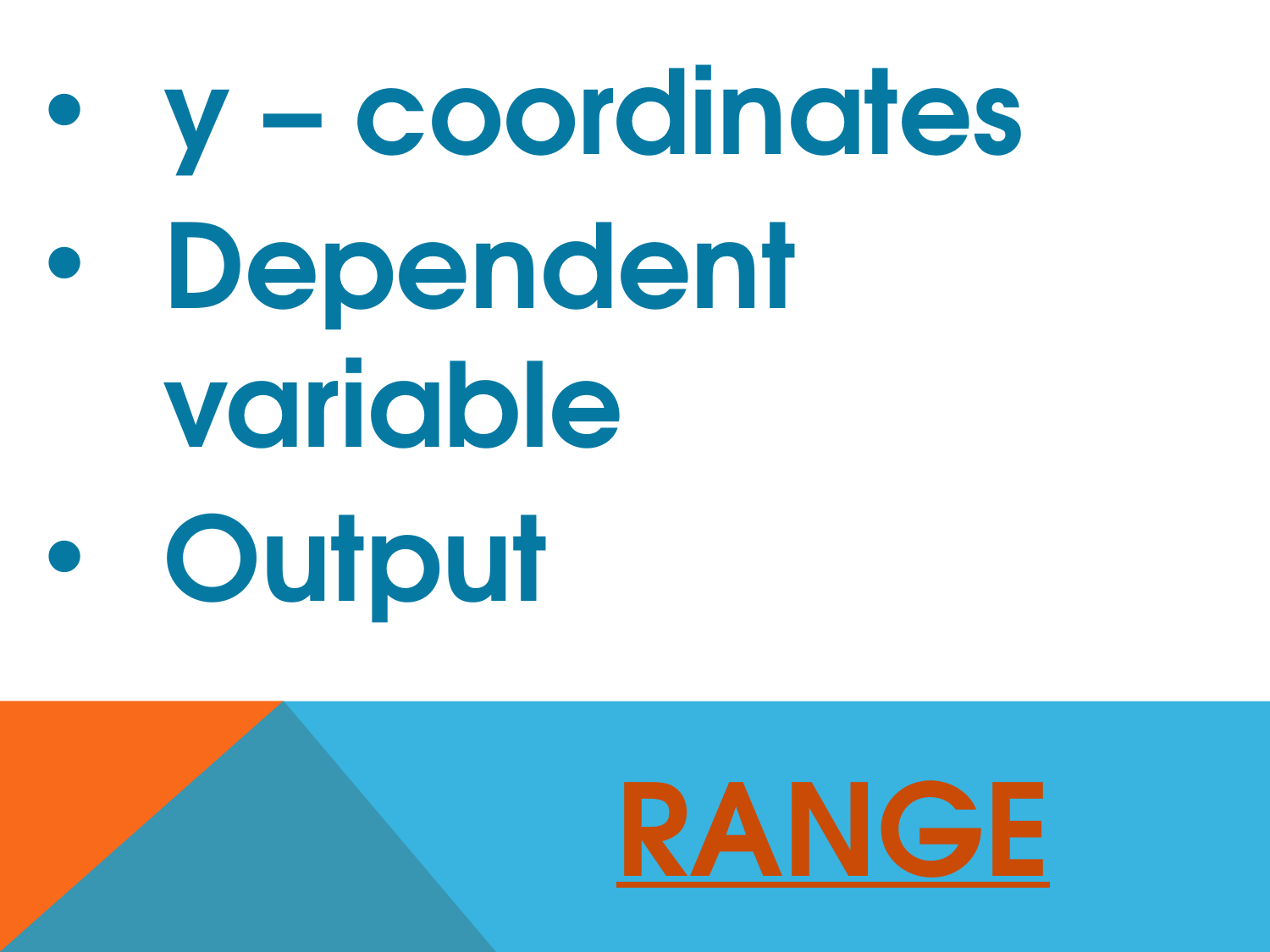

y – coordinates
Dependent variable
Output

# Range